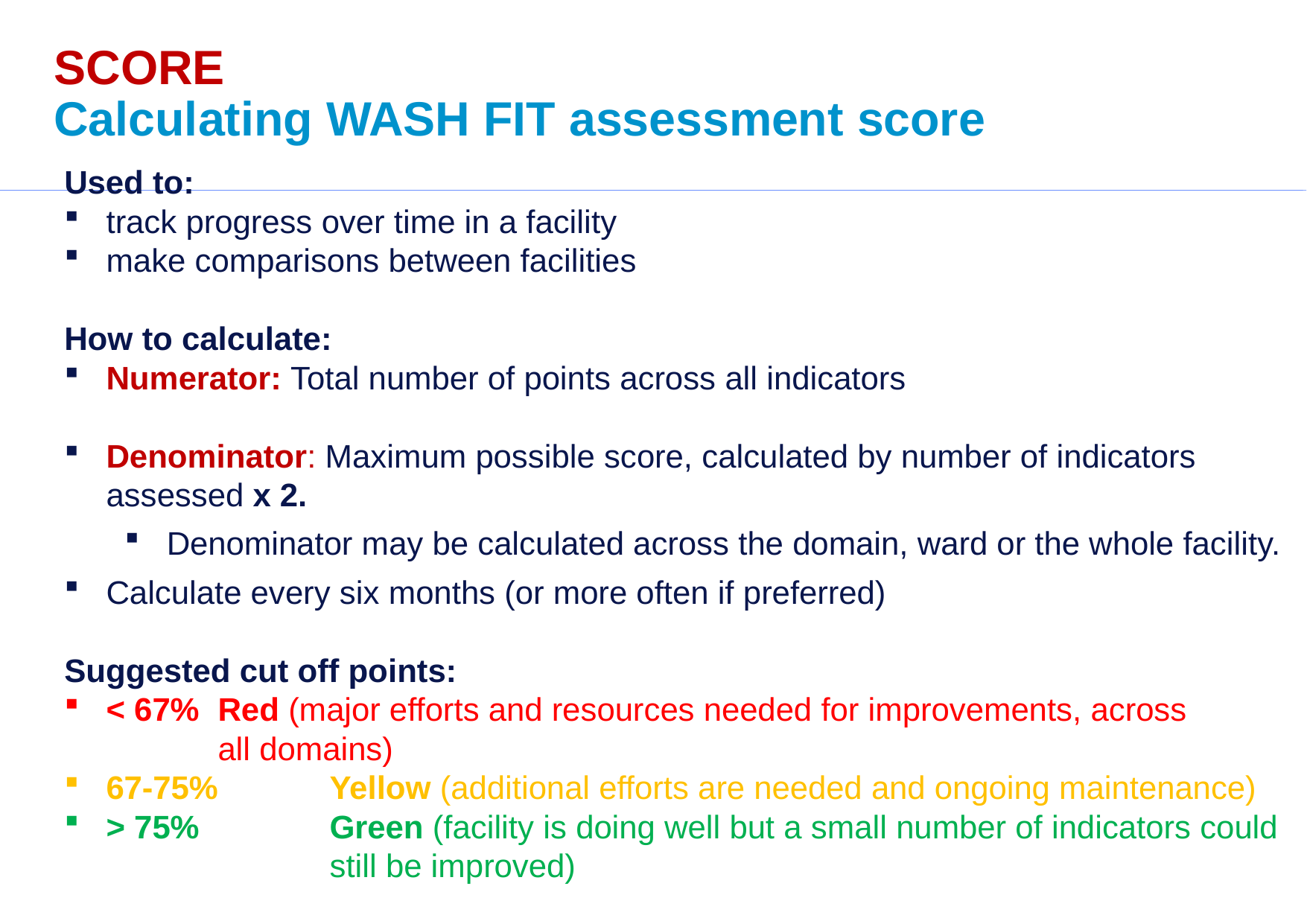

# SCORE Calculating WASH FIT assessment score
Used to:
track progress over time in a facility
make comparisons between facilities

How to calculate:
Numerator: Total number of points across all indicators

Denominator: Maximum possible score, calculated by number of indicators assessed x 2.
Denominator may be calculated across the domain, ward or the whole facility.
Calculate every six months (or more often if preferred)

Suggested cut off points:
< 67%  	Red (major efforts and resources needed for improvements, across 		all domains)
67-75%  	Yellow (additional efforts are needed and ongoing maintenance)
> 75%   	Green (facility is doing well but a small number of indicators could 		still be improved)